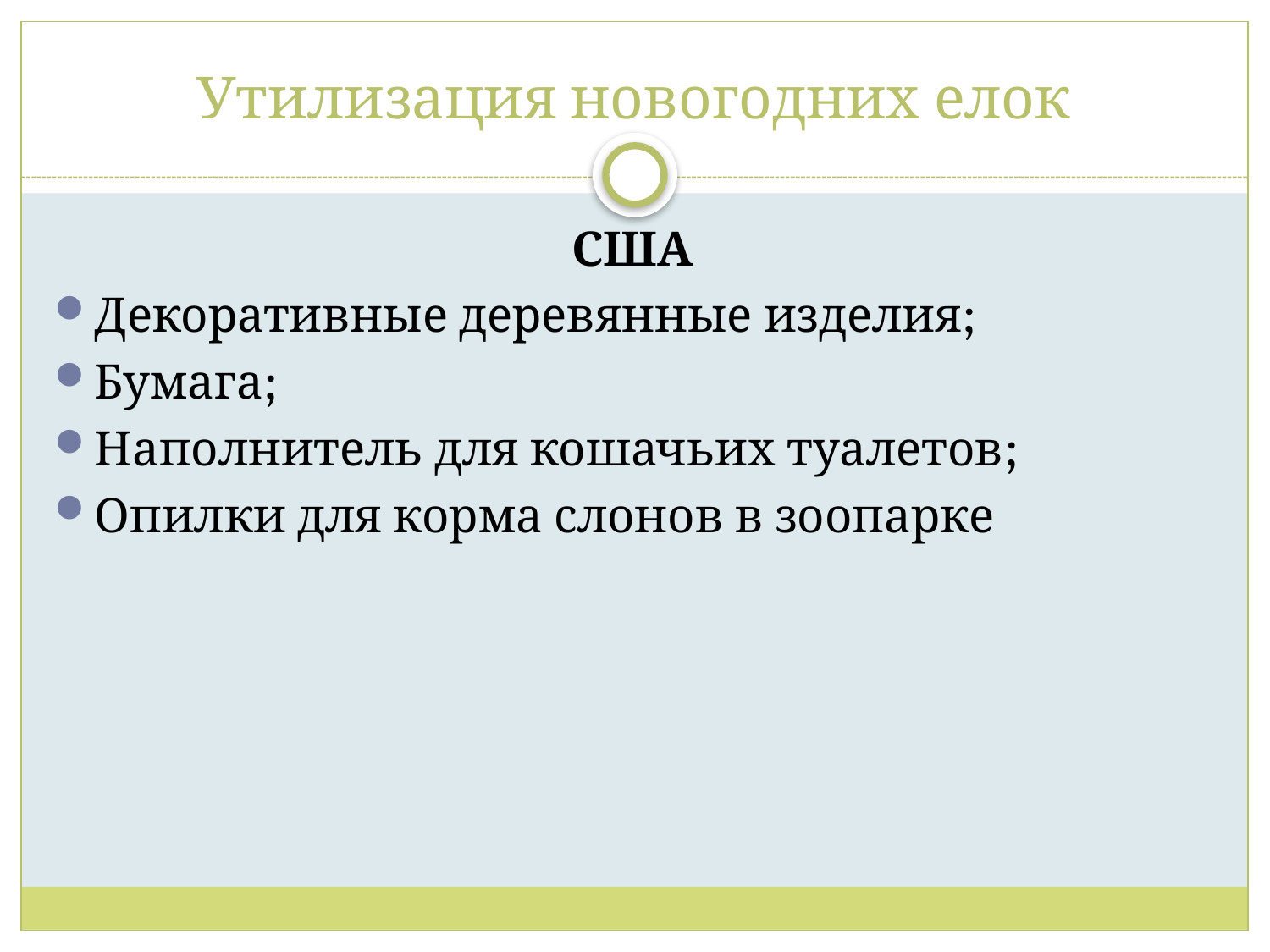

# Утилизация новогодних елок
США
Декоративные деревянные изделия;
Бумага;
Наполнитель для кошачьих туалетов;
Опилки для корма слонов в зоопарке